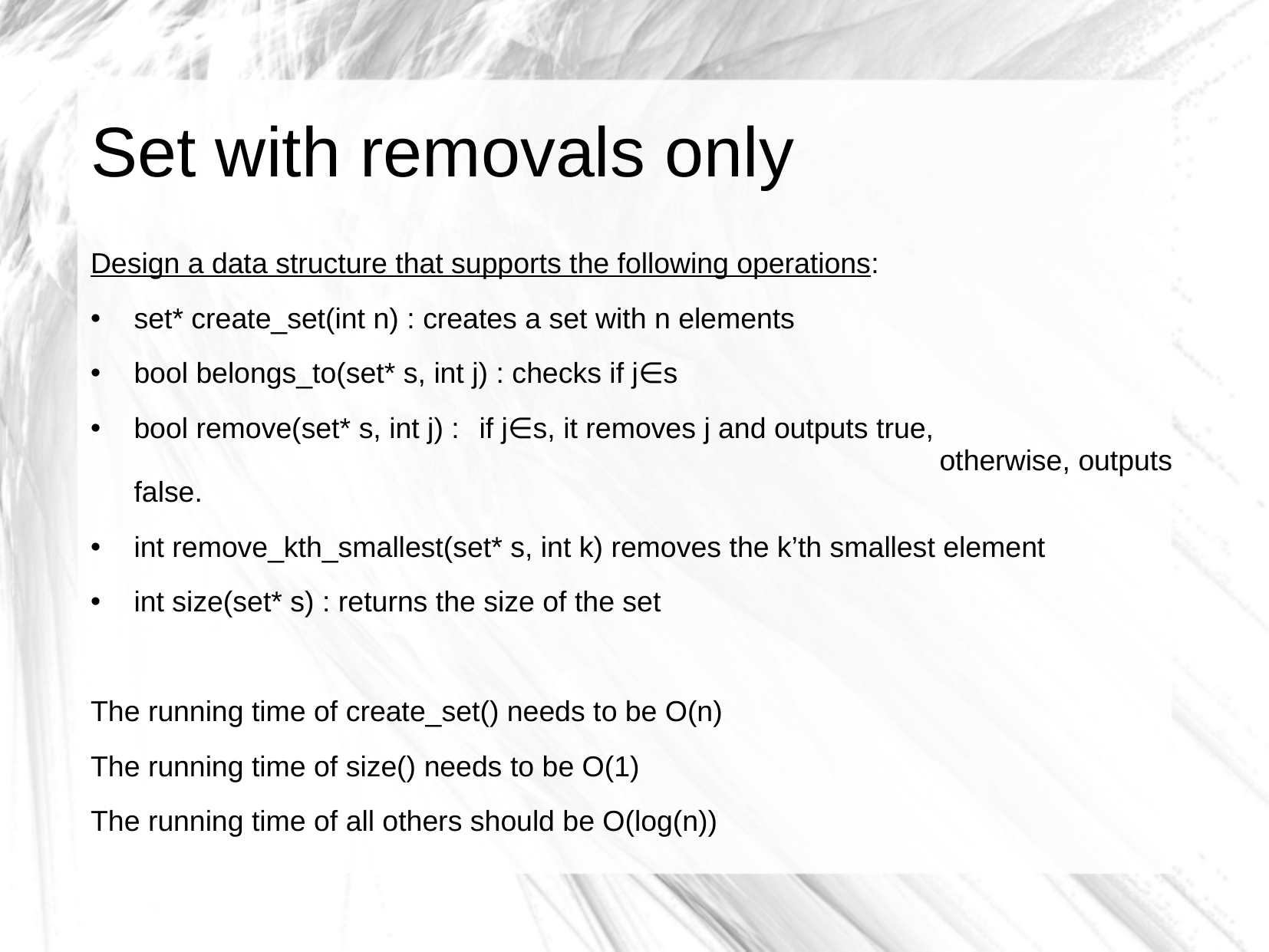

# Set with removals only
Design a data structure that supports the following operations:
set* create_set(int n) : creates a set with n elements
bool belongs_to(set* s, int j) : checks if j∈s
bool remove(set* s, int j) : 	if j∈s, it removes j and outputs true,
	  						otherwise, outputs false.
int remove_kth_smallest(set* s, int k) removes the k’th smallest element
int size(set* s) : returns the size of the set

The running time of create_set() needs to be O(n)
The running time of size() needs to be O(1)
The running time of all others should be O(log(n))